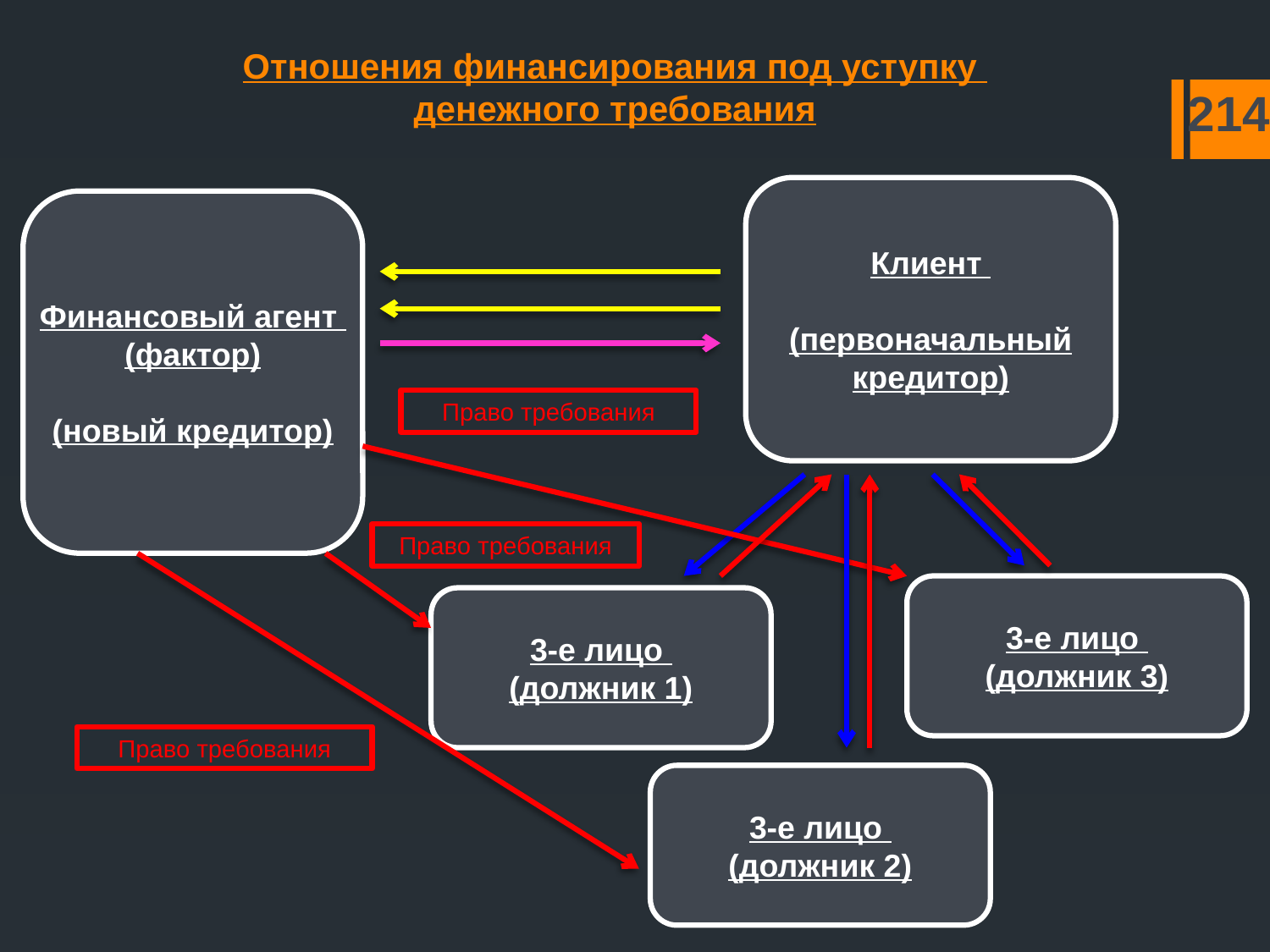

# Отношения финансирования под уступку денежного требования
214
Клиент

(первоначальный
кредитор)
Финансовый агент
(фактор)

(новый кредитор)
Право требования
Право требования
3-е лицо
(должник 3)
3-е лицо
(должник 1)
Право требования
3-е лицо
(должник 2)